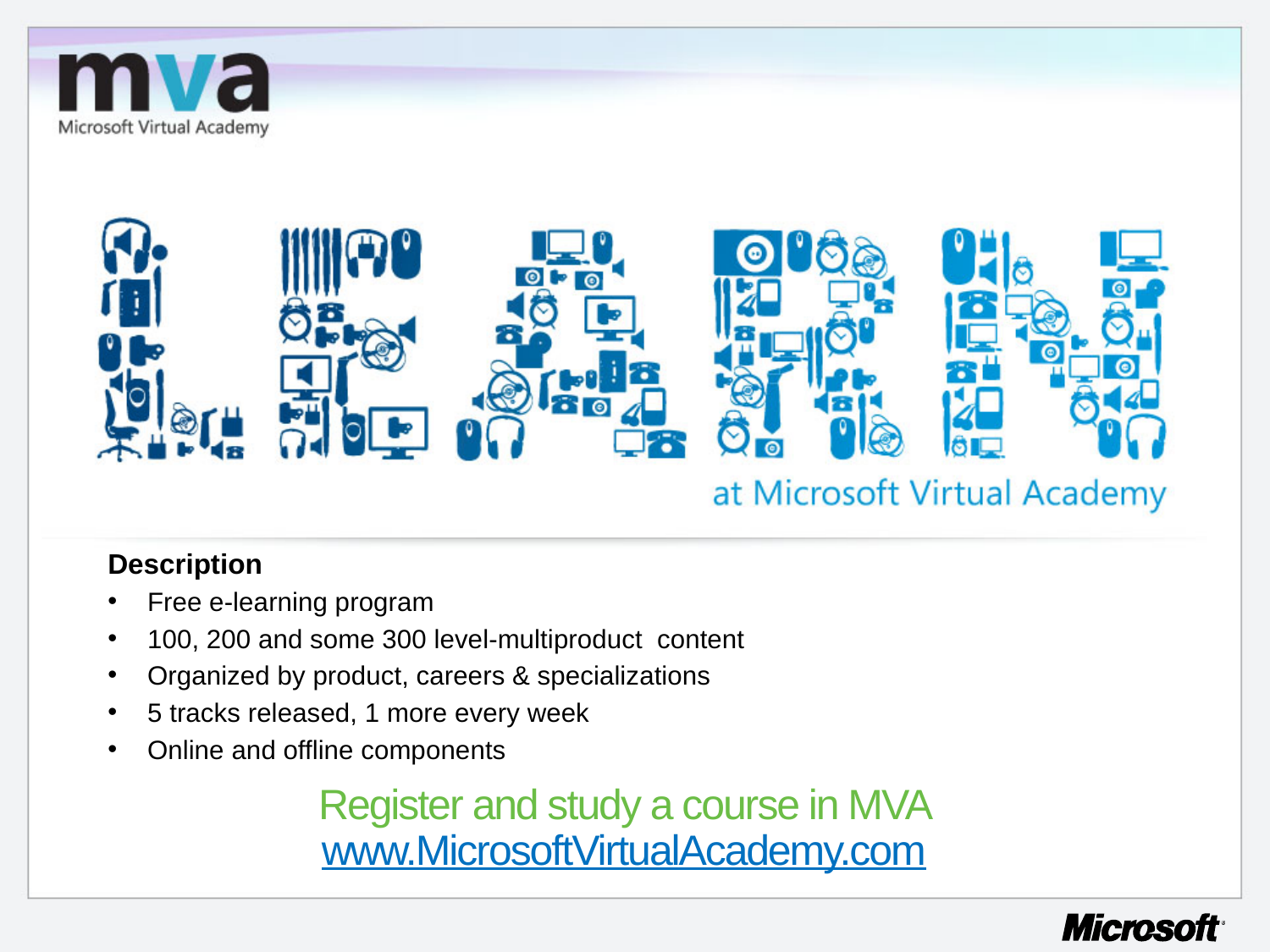

Description
Free e-learning program
100, 200 and some 300 level-multiproduct  content
Organized by product, careers & specializations
5 tracks released, 1 more every week
Online and offline components
# Register and study a course in MVA www.MicrosoftVirtualAcademy.com